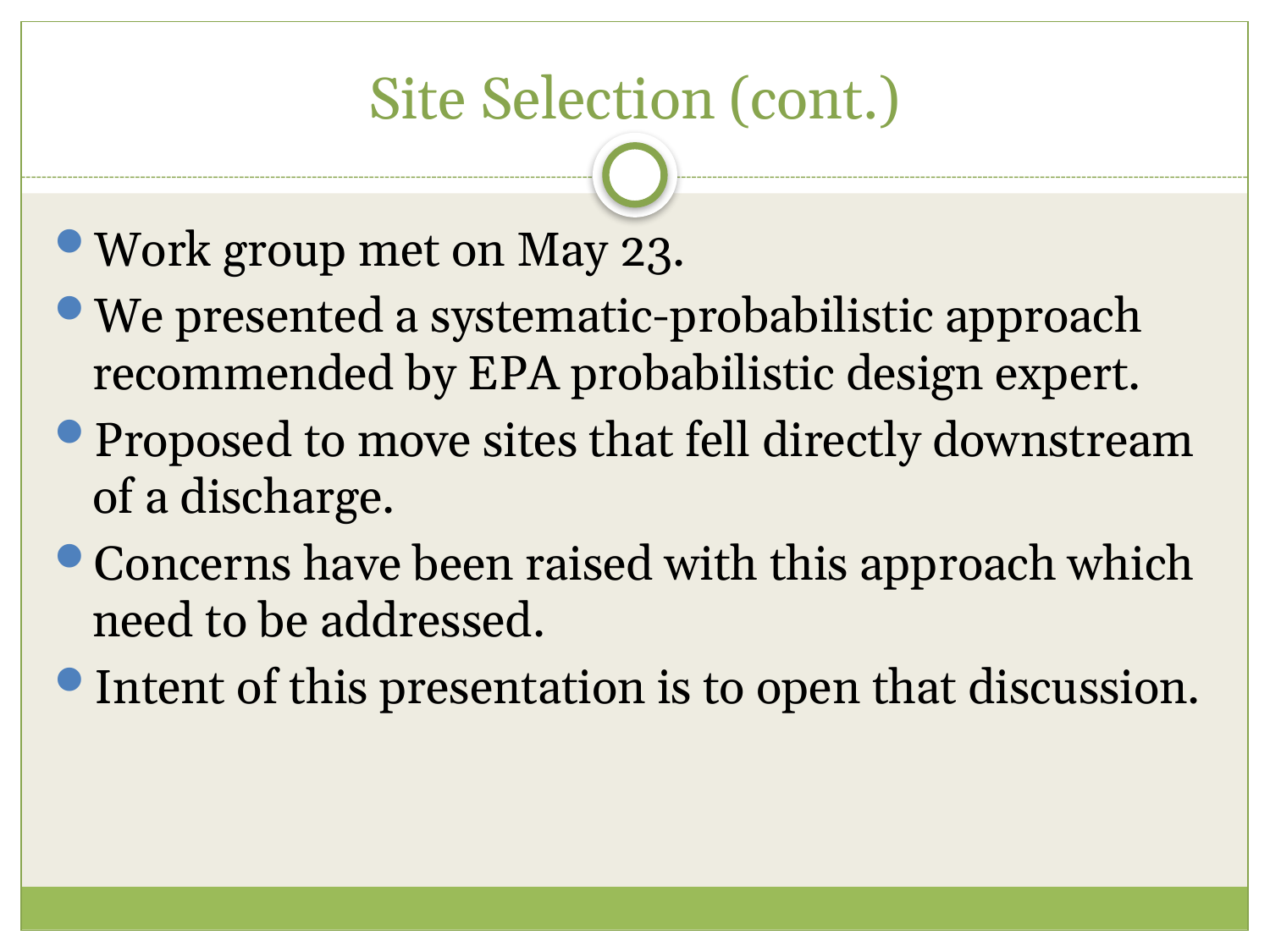

# Site Selection (cont.)
Work group met on May 23.
We presented a systematic-probabilistic approach recommended by EPA probabilistic design expert.
Proposed to move sites that fell directly downstream of a discharge.
Concerns have been raised with this approach which need to be addressed.
Intent of this presentation is to open that discussion.